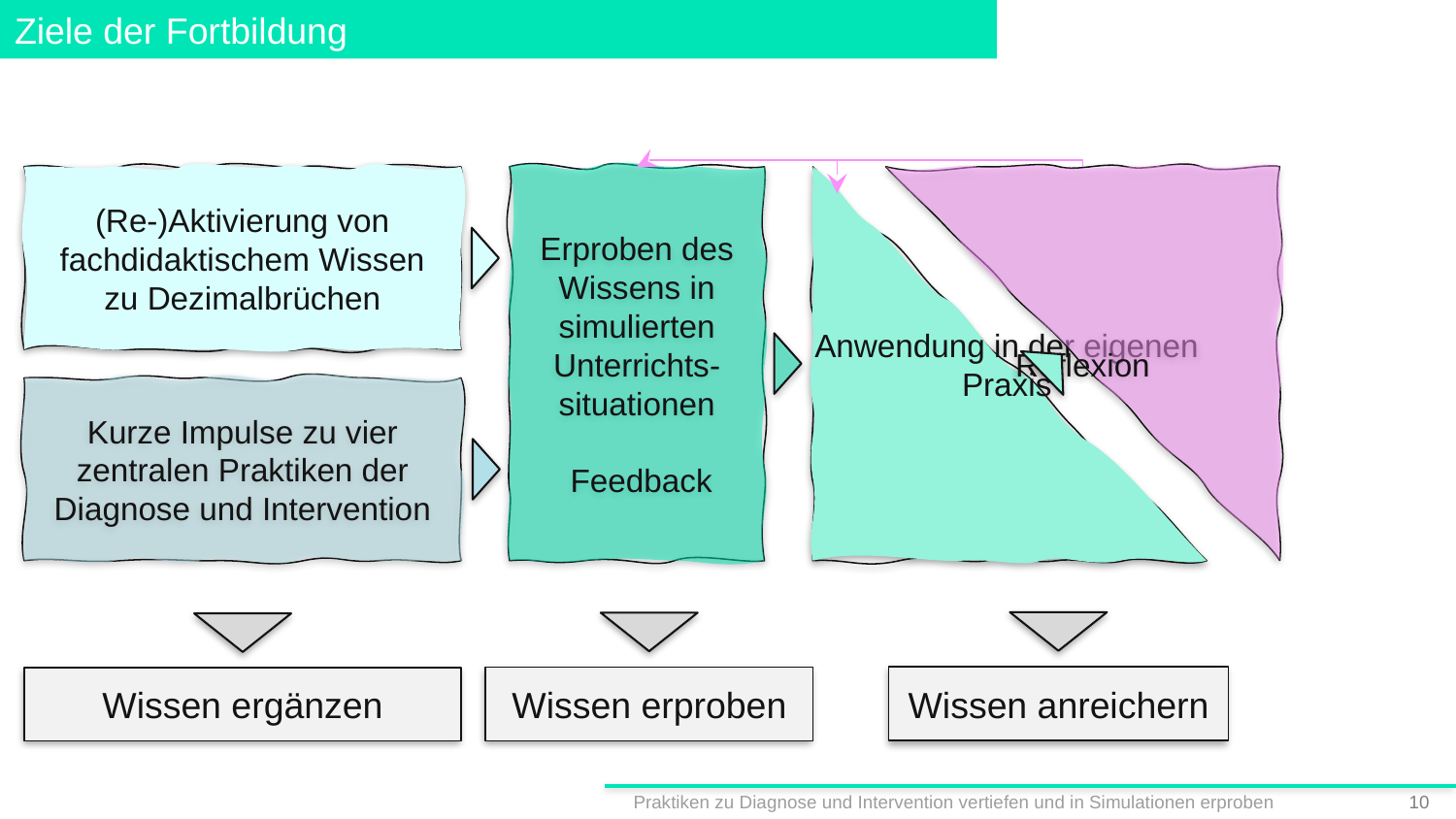

# Ziele der Fortbildung

Reflexion
Erproben des Wissens in simulierten Unterrichts-situationen
 Feedback
Anwendung in der eigenen Praxis
(Re-)Aktivierung von fachdidaktischem Wissen zu Dezimalbrüchen

Kurze Impulse zu vier zentralen Praktiken der Diagnose und Intervention

Wissen anreichern

Wissen erproben

Wissen ergänzen
Praktiken zu Diagnose und Intervention vertiefen und in Simulationen erproben
10